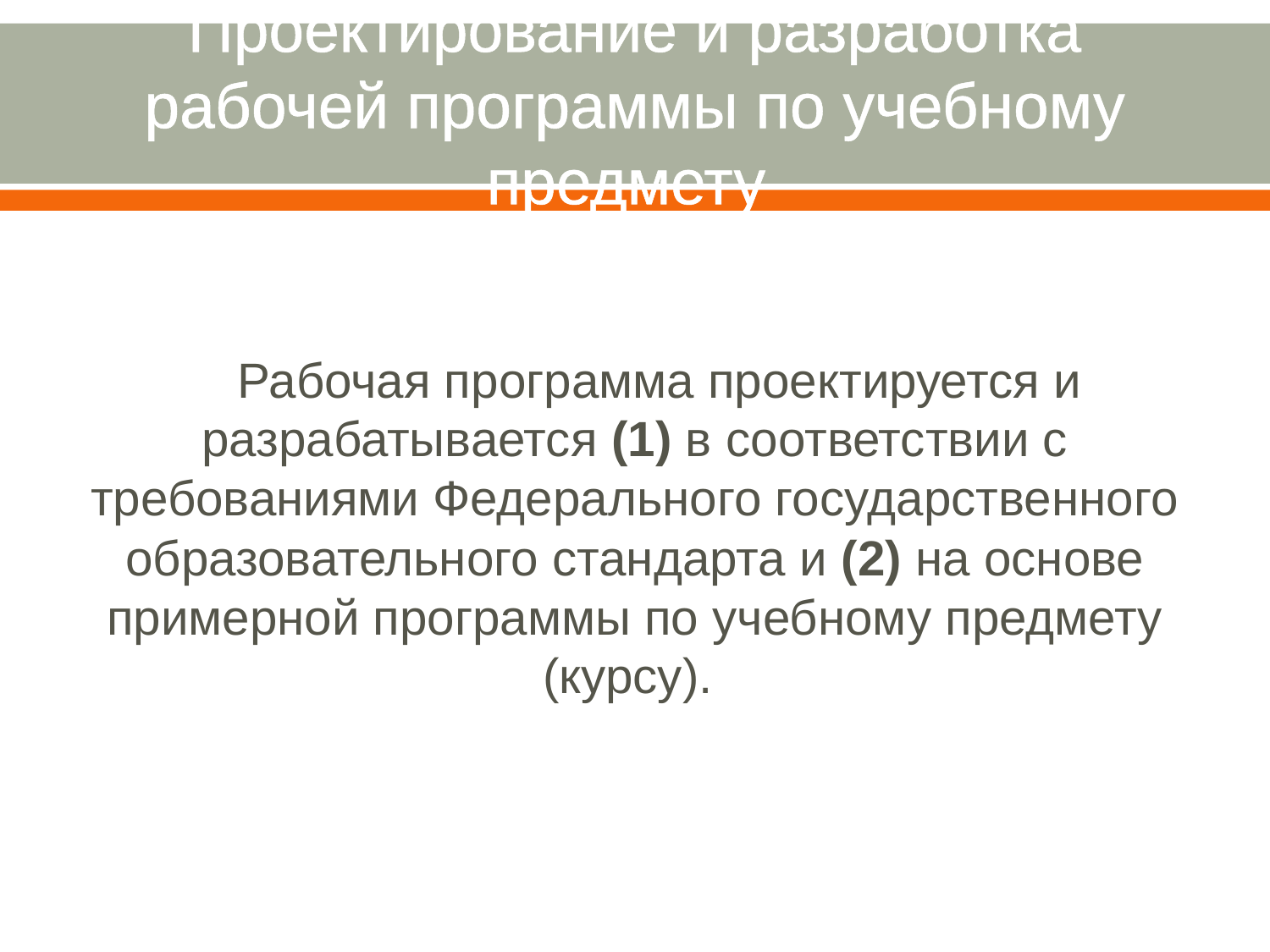

# Проектирование и разработка рабочей программы по учебному предмету

Рабочая программа проектируется и разрабатывается (1) в соответствии с требованиями Федерального государственного образовательного стандарта и (2) на основе примерной программы по учебному предмету (курсу).